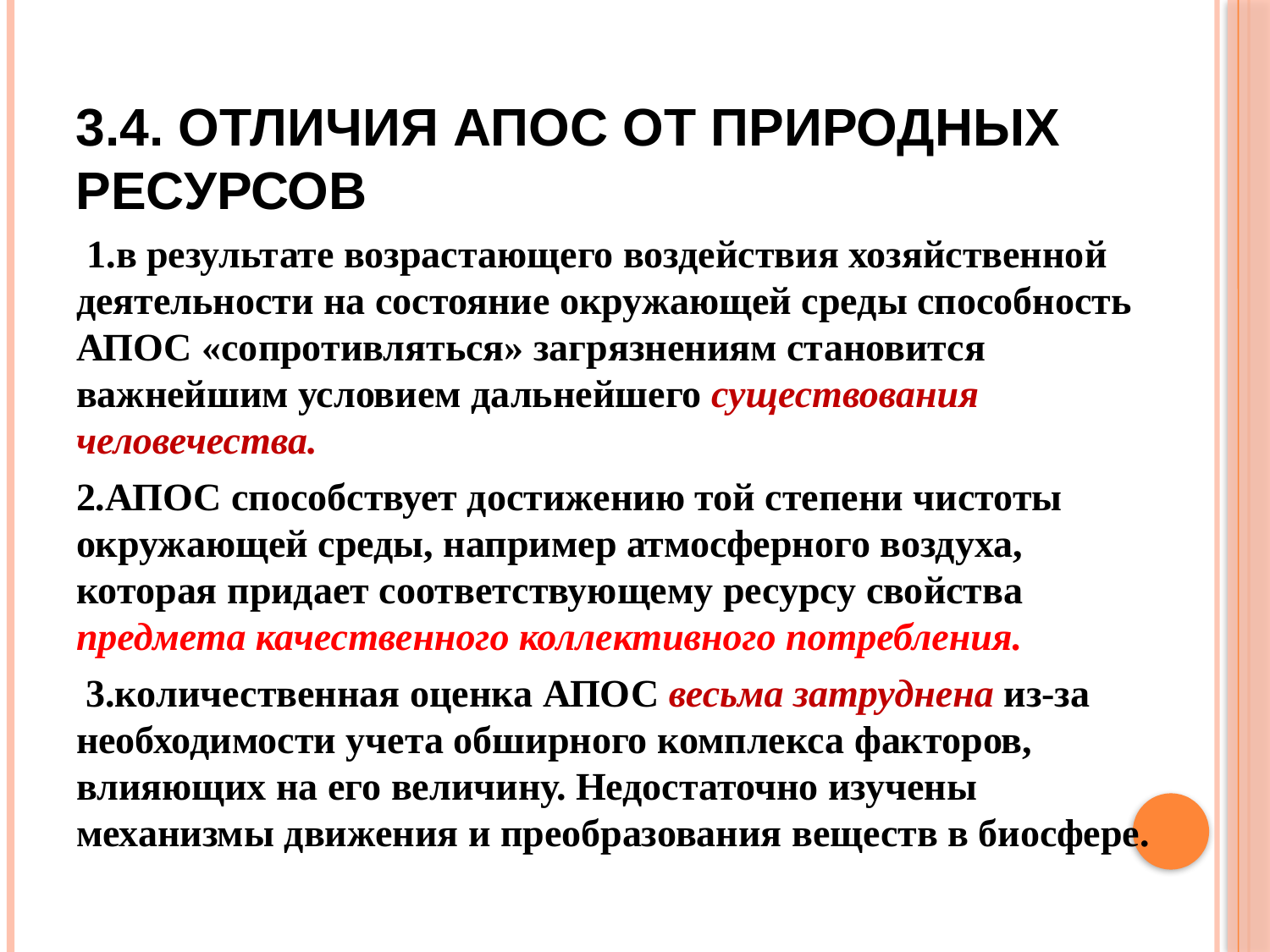

# 3.4. Отличия АПОС от природных ресурсов
 1.в результате возрастающего воздействия хозяйственной деятельности на состояние окружающей среды способность АПОС «сопротивляться» загрязнениям становится важнейшим условием дальнейшего существования человечества.
2.АПОС способствует достижению той степени чистоты окружающей среды, например атмосферного воздуха, которая придает соответствующему ресурсу свойства предмета качественного коллективного потребления.
 3.количественная оценка АПОС весьма затруднена из-за необходимости учета обширного комплекса факторов, влияющих на его величину. Недостаточно изучены механизмы движения и преобразования веществ в биосфере.